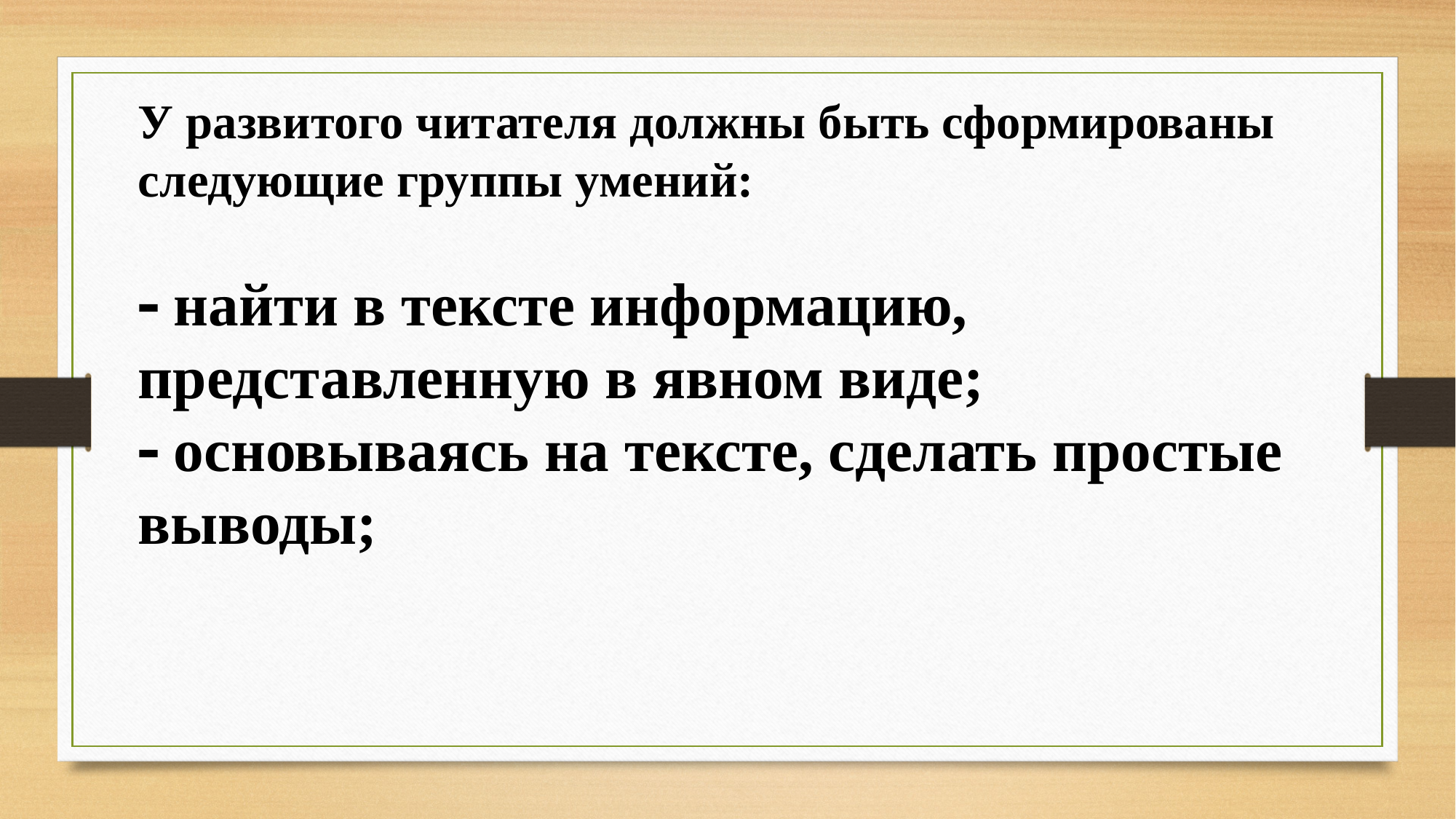

У развитого читателя должны быть сформированы следующие группы умений:

− найти в тексте информацию, представленную в явном виде;
− основываясь на тексте, сделать простые выводы;